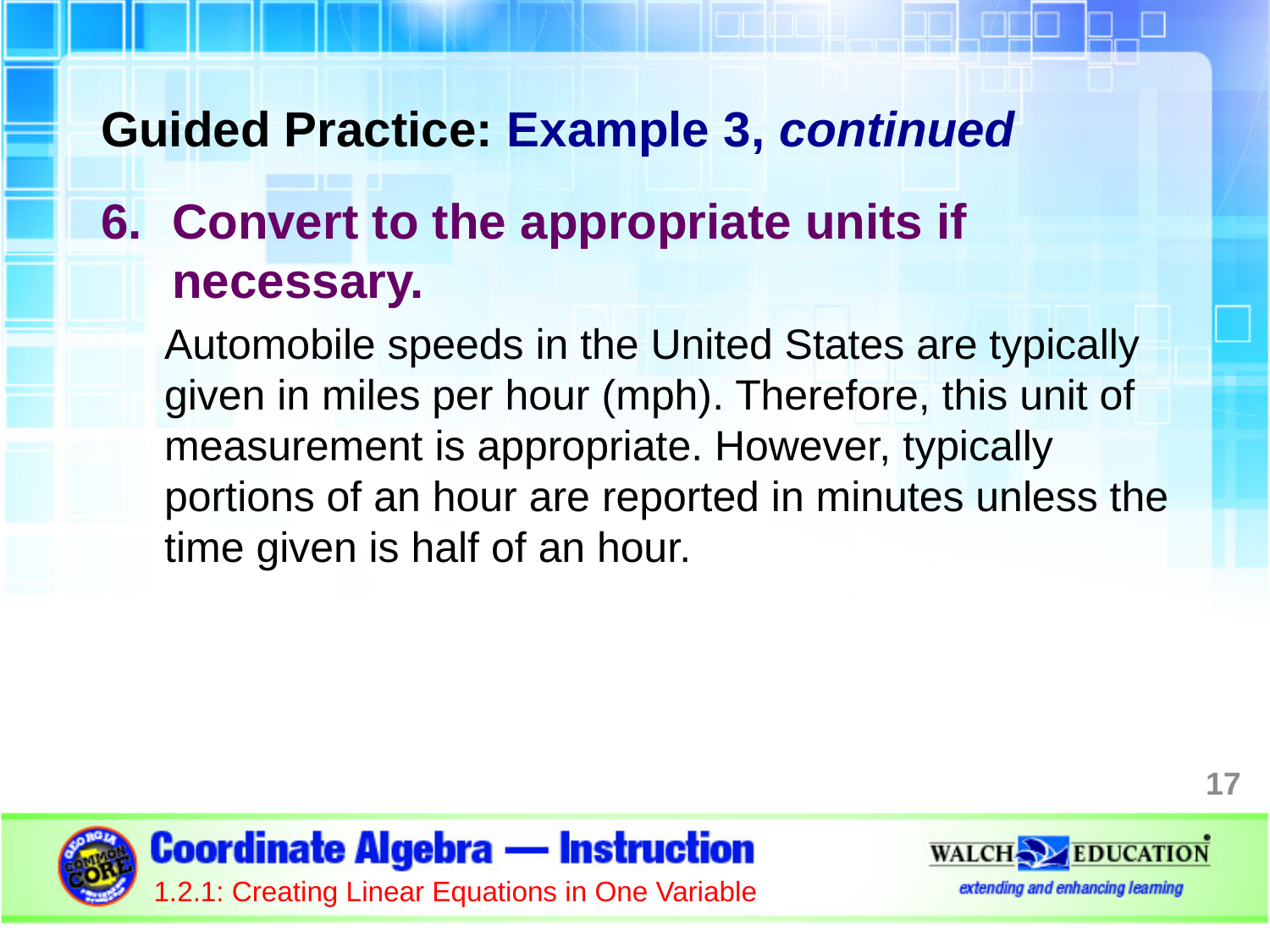

Guided Practice: Example 3, continued

Convert to the appropriate units if necessary.
Automobile speeds in the United States are typically given in miles per hour (mph). Therefore, this unit of measurement is appropriate. However, typically portions of an hour are reported in minutes unless the time given is half of an hour.
17
1.2.1: Creating Linear Equations in One Variable